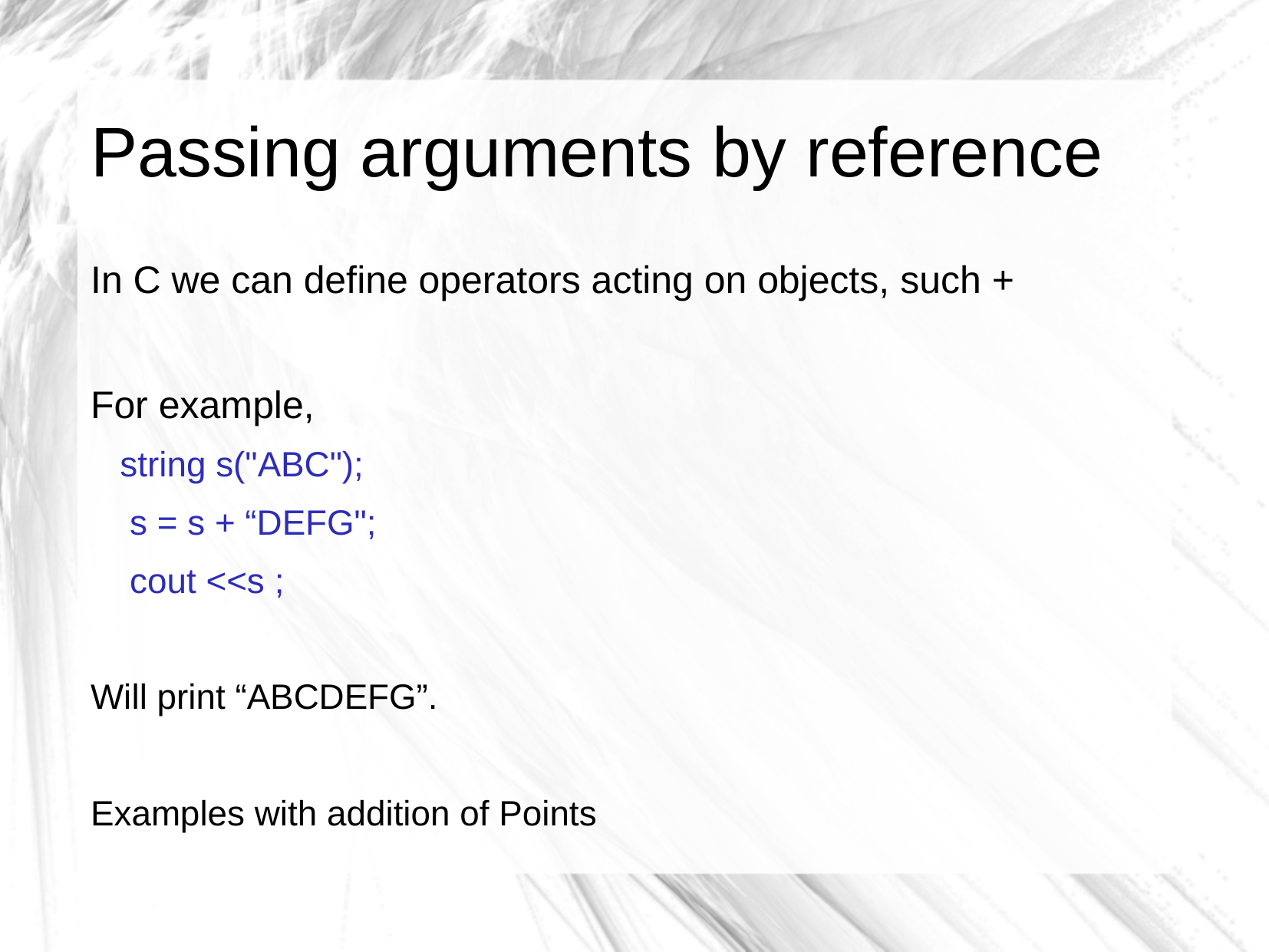

# Passing arguments by reference
In C we can define operators acting on objects, such +

For example,
   string s("ABC");
    s = s + “DEFG";
    cout <<s ;

Will print “ABCDEFG”.

Examples with addition of Points